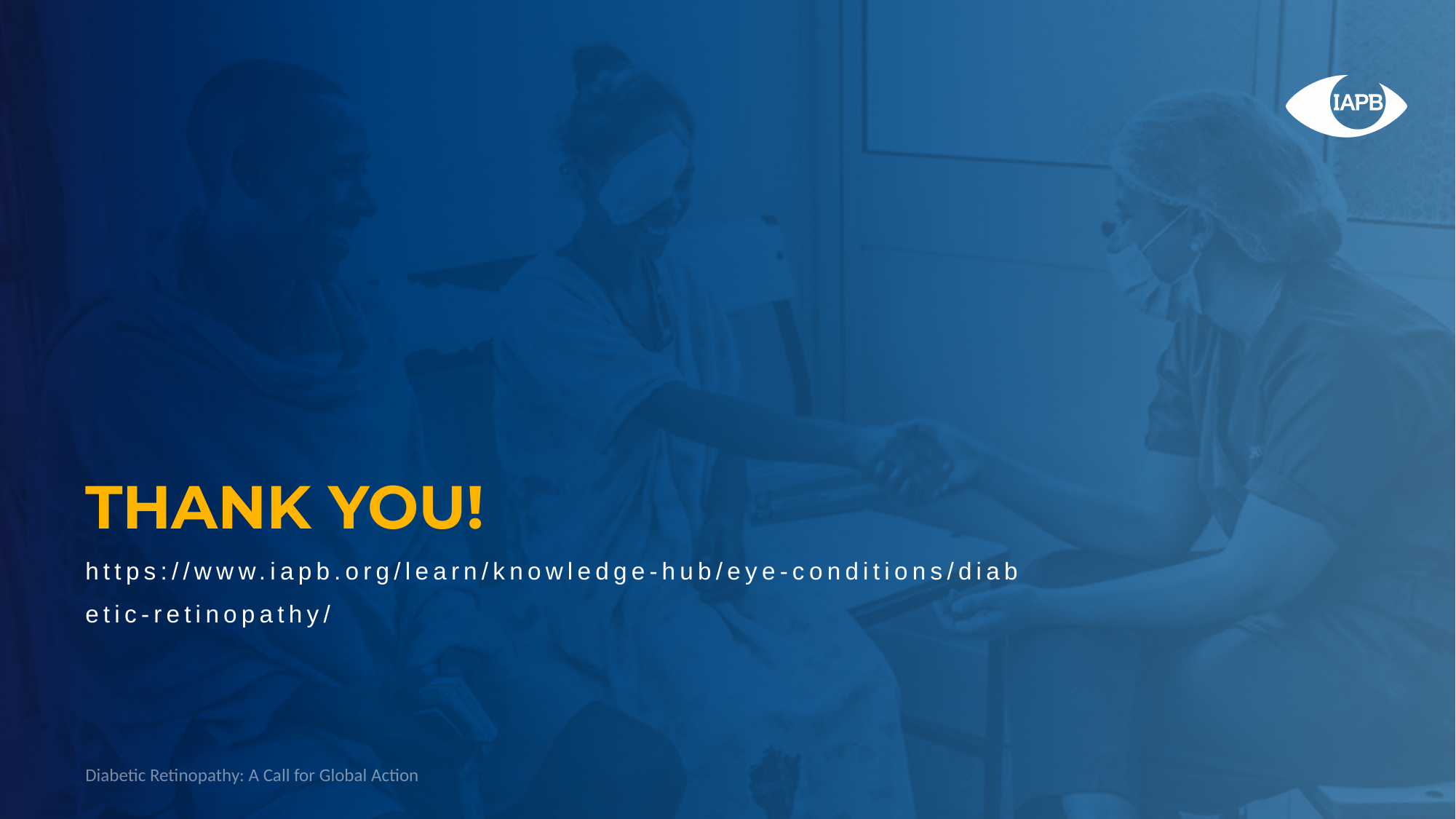

THANK YOU!
https://www.iapb.org/learn/knowledge-hub/eye-conditions/diabetic-retinopathy/
Diabetic Retinopathy: A Call for Global Action